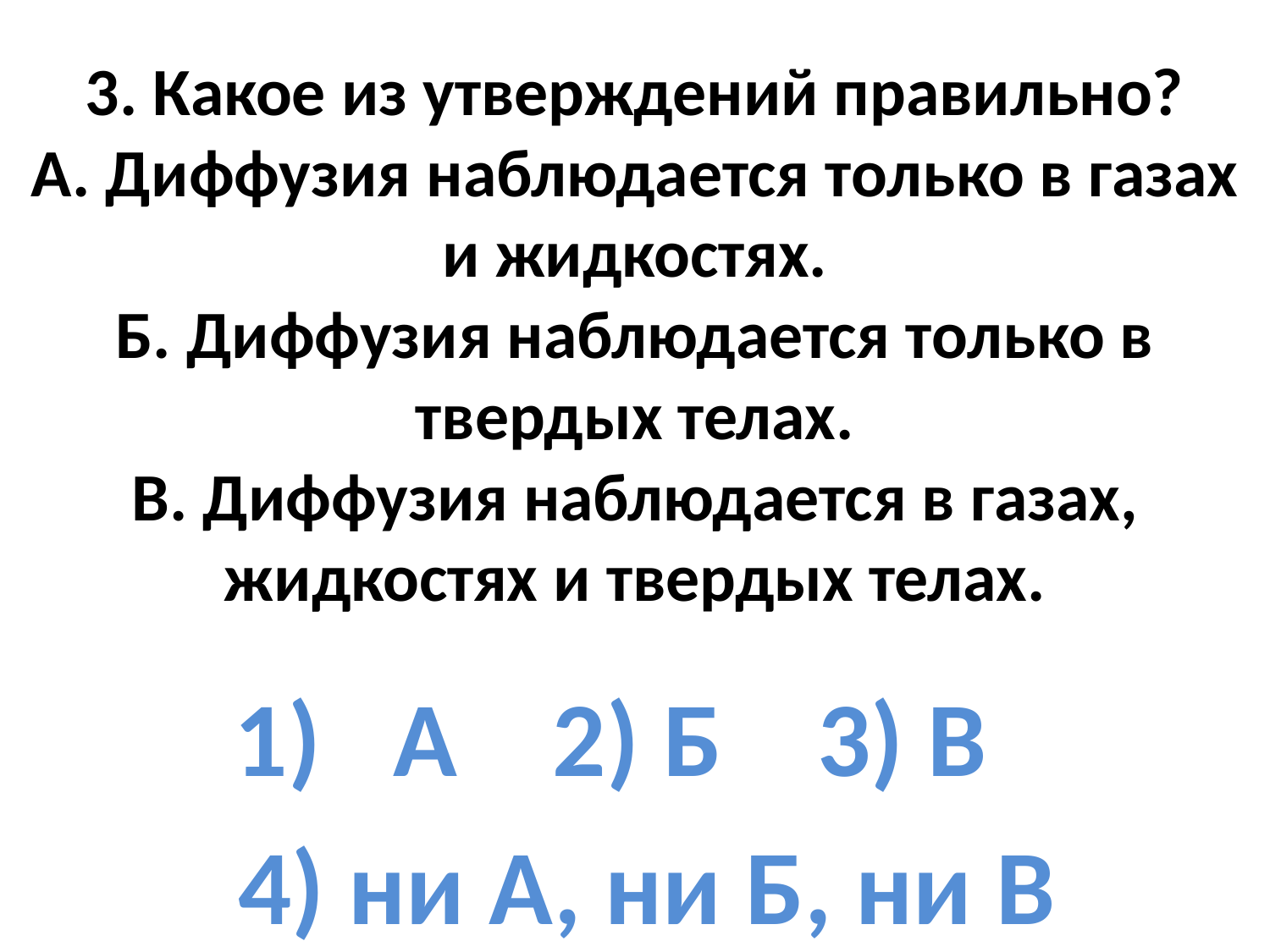

# 3. Какое из утверждений правильно? А. Диффузия наблюдается только в газах и жидкостях. Б. Диффузия наблюдается только в твердых телах. В. Диффузия наблюдается в газах, жидкостях и твердых телах.
А    2) Б    3) В
 4) ни А, ни Б, ни В